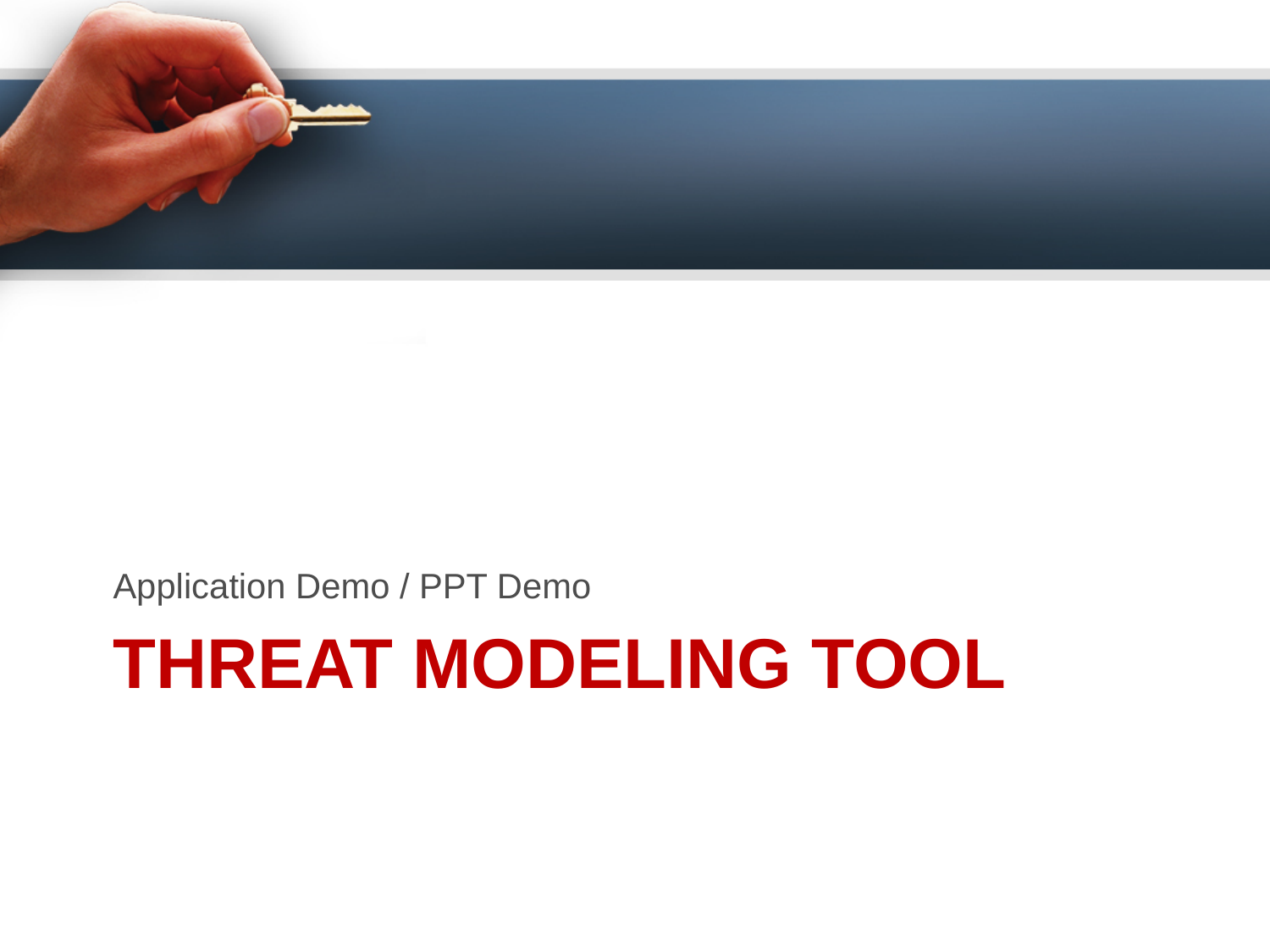

Application Demo / PPT Demo
# Threat Modeling tool